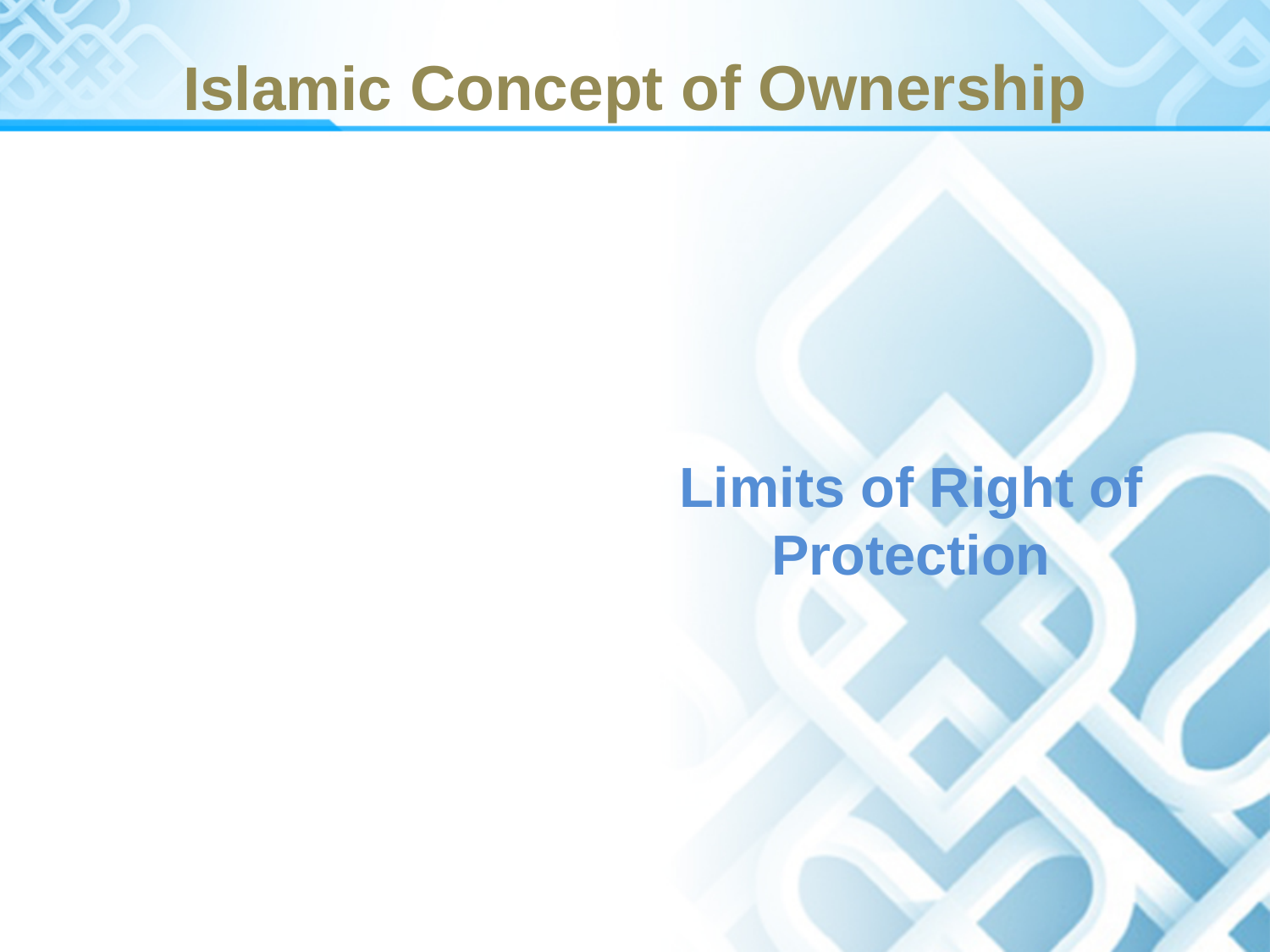

# Islamic Concept of Ownership
Limits of Right of Protection